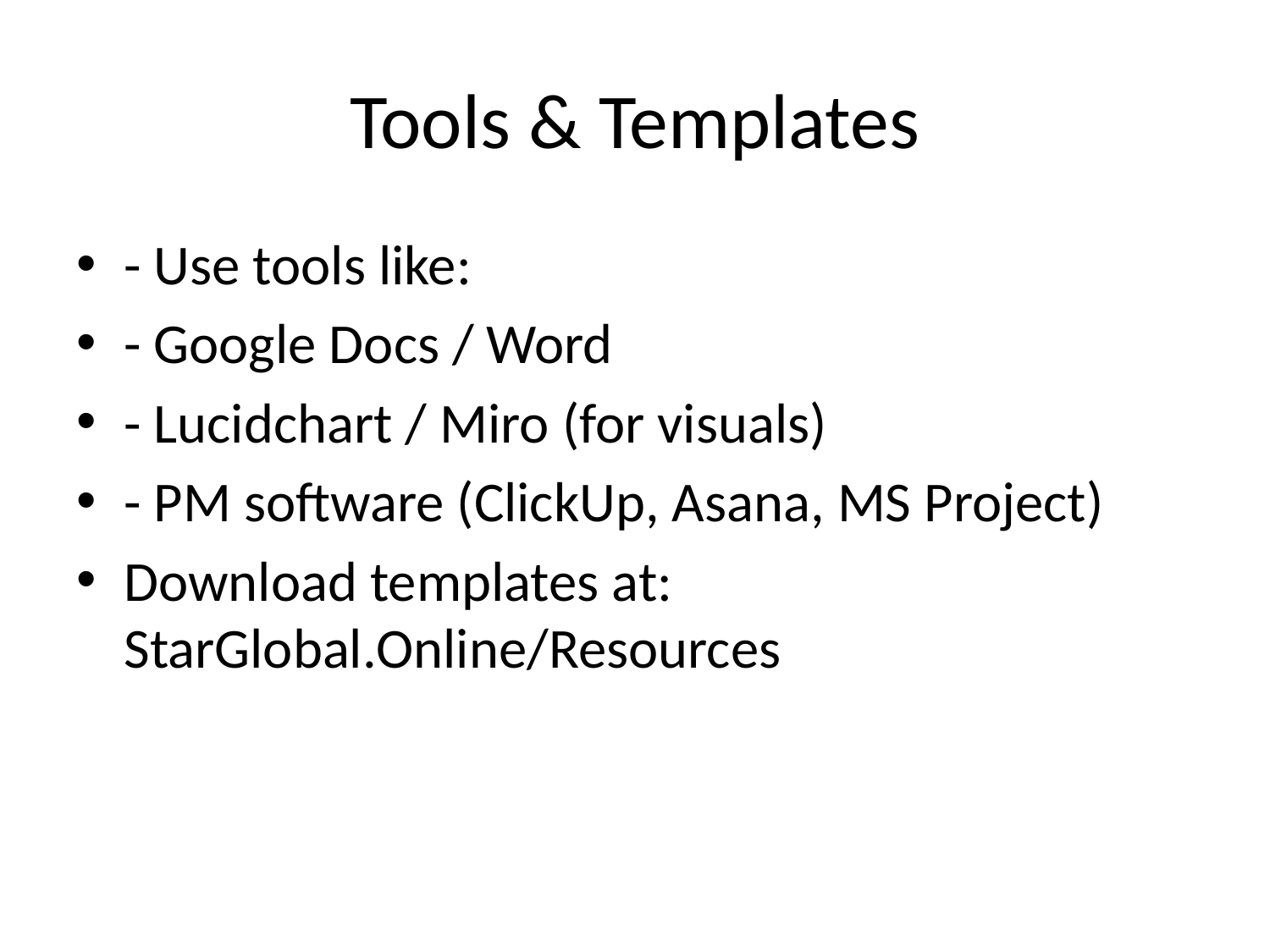

# Tools & Templates
- Use tools like:
- Google Docs / Word
- Lucidchart / Miro (for visuals)
- PM software (ClickUp, Asana, MS Project)
Download templates at: StarGlobal.Online/Resources